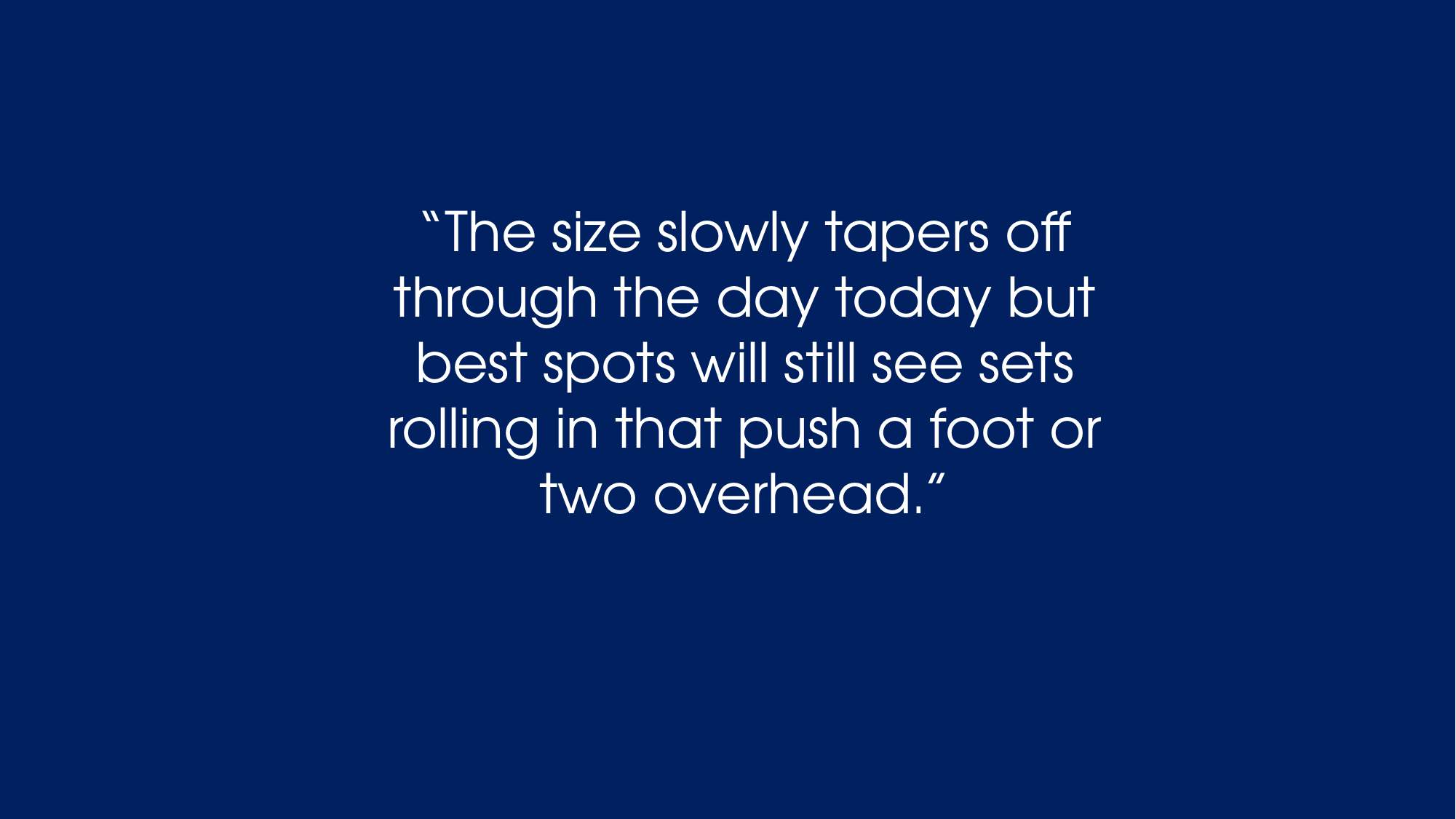

“The size slowly tapers off through the day today but best spots will still see sets rolling in that push a foot or two overhead.”